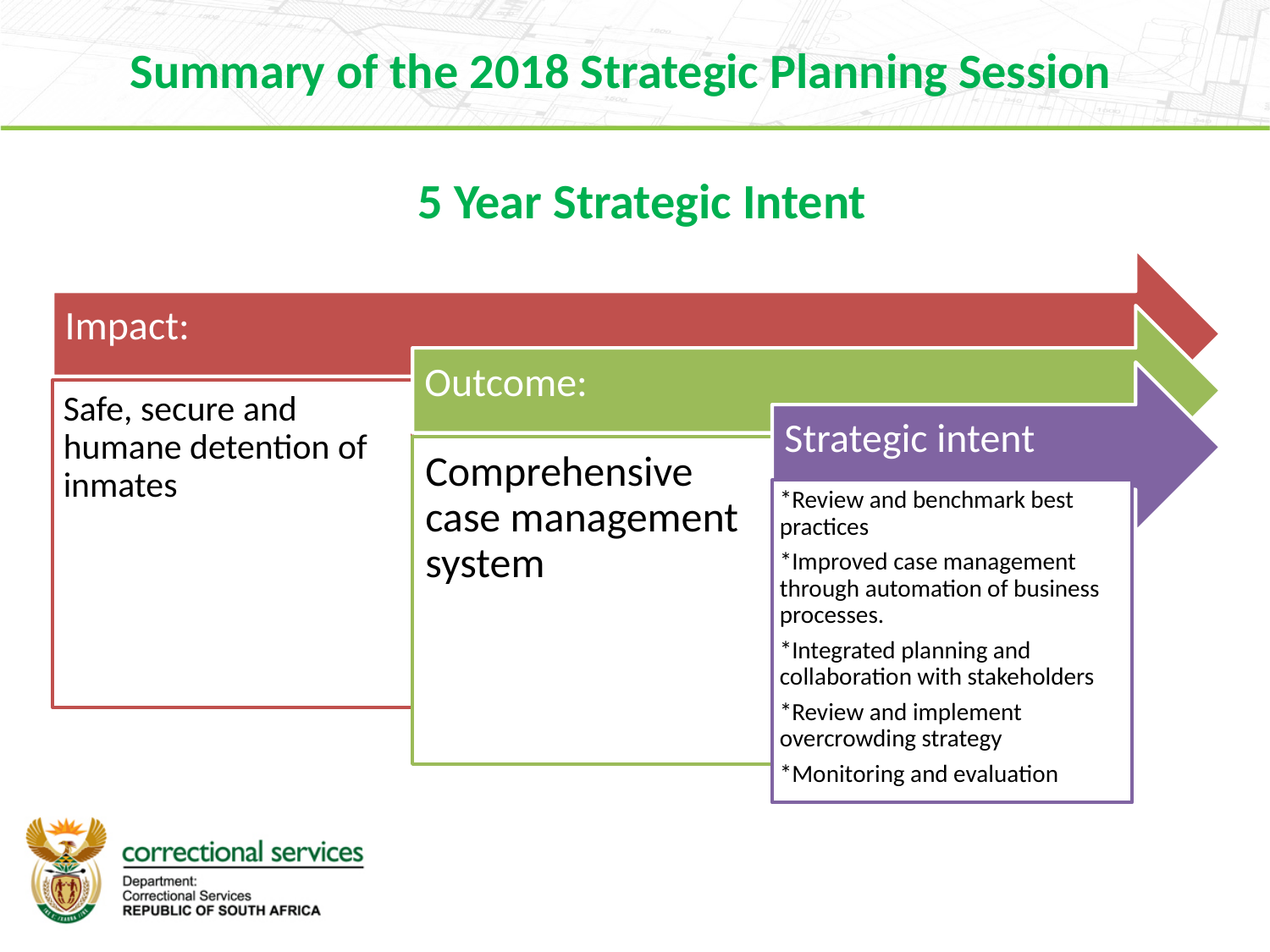

# Summary of the 2018 Strategic Planning Session
5 Year Strategic Intent
Impact:
Safe, secure and humane detention of inmates

Outcome:
Comprehensive case management system
Strategic intent
*Review and benchmark best practices
*Improved case management through automation of business processes.
*Integrated planning and collaboration with stakeholders
*Review and implement overcrowding strategy
*Monitoring and evaluation